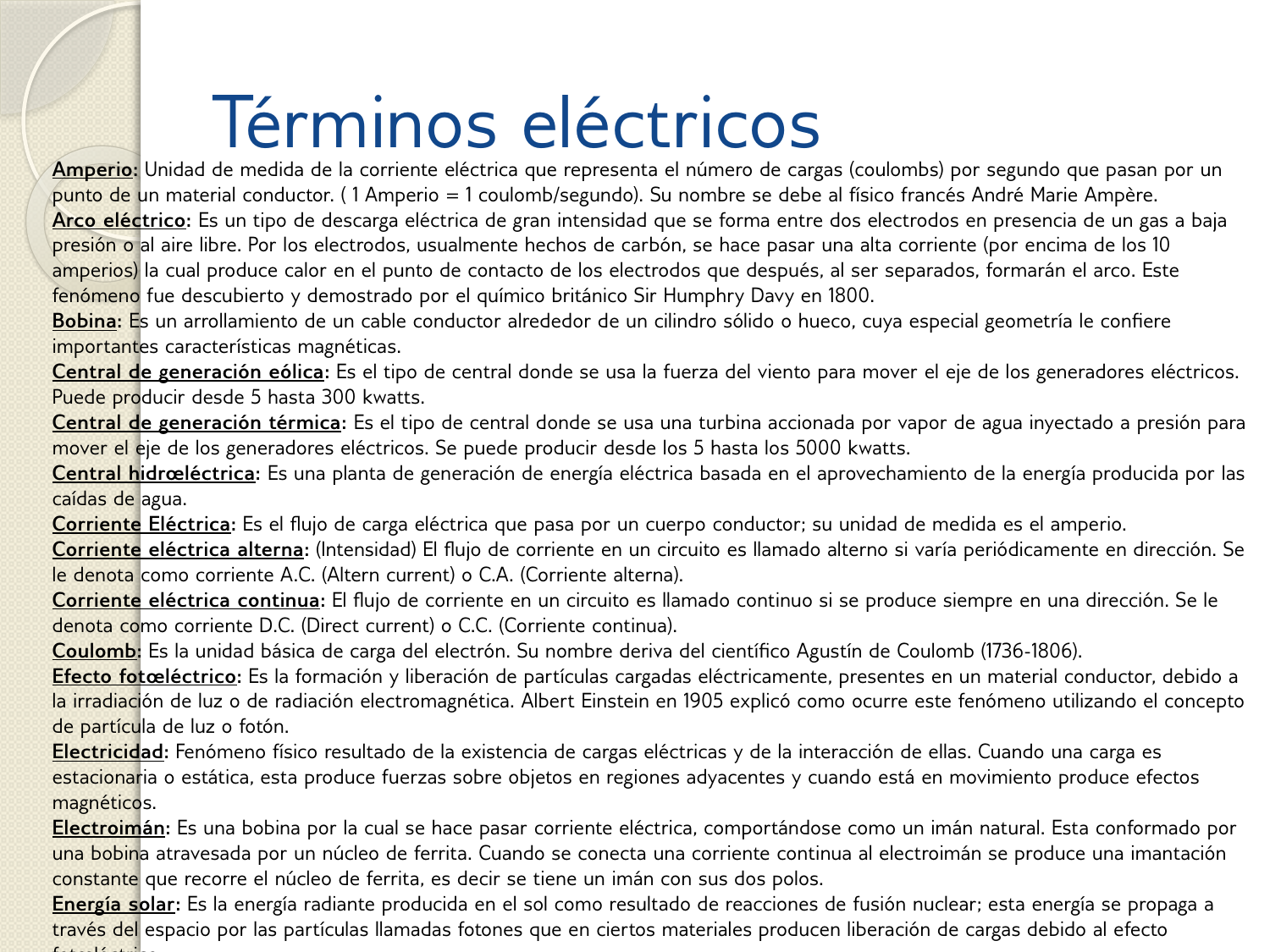

# Términos eléctricos
Amperio: Unidad de medida de la corriente eléctrica que representa el número de cargas (coulombs) por segundo que pasan por un punto de un material conductor. ( 1 Amperio = 1 coulomb/segundo). Su nombre se debe al físico francés André Marie Ampère.
Arco eléctrico: Es un tipo de descarga eléctrica de gran intensidad que se forma entre dos electrodos en presencia de un gas a baja presión o al aire libre. Por los electrodos, usualmente hechos de carbón, se hace pasar una alta corriente (por encima de los 10 amperios) la cual produce calor en el punto de contacto de los electrodos que después, al ser separados, formarán el arco. Este fenómeno fue descubierto y demostrado por el químico británico Sir Humphry Davy en 1800.
Bobina: Es un arrollamiento de un cable conductor alrededor de un cilindro sólido o hueco, cuya especial geometría le confiere importantes características magnéticas.
Central de generación eólica: Es el tipo de central donde se usa la fuerza del viento para mover el eje de los generadores eléctricos. Puede producir desde 5 hasta 300 kwatts.
Central de generación térmica: Es el tipo de central donde se usa una turbina accionada por vapor de agua inyectado a presión para mover el eje de los generadores eléctricos. Se puede producir desde los 5 hasta los 5000 kwatts.
Central hidroeléctrica: Es una planta de generación de energía eléctrica basada en el aprovechamiento de la energía producida por las caídas de agua.
Corriente Eléctrica: Es el flujo de carga eléctrica que pasa por un cuerpo conductor; su unidad de medida es el amperio.
Corriente eléctrica alterna: (Intensidad) El flujo de corriente en un circuito es llamado alterno si varía periódicamente en dirección. Se le denota como corriente A.C. (Altern current) o C.A. (Corriente alterna).
Corriente eléctrica continua: El flujo de corriente en un circuito es llamado continuo si se produce siempre en una dirección. Se le denota como corriente D.C. (Direct current) o C.C. (Corriente continua).
Coulomb: Es la unidad básica de carga del electrón. Su nombre deriva del científico Agustín de Coulomb (1736-1806).
Efecto fotoeléctrico: Es la formación y liberación de partículas cargadas eléctricamente, presentes en un material conductor, debido a la irradiación de luz o de radiación electromagnética. Albert Einstein en 1905 explicó como ocurre este fenómeno utilizando el concepto de partícula de luz o fotón.
Electricidad: Fenómeno físico resultado de la existencia de cargas eléctricas y de la interacción de ellas. Cuando una carga es estacionaria o estática, esta produce fuerzas sobre objetos en regiones adyacentes y cuando está en movimiento produce efectos magnéticos.
Electroimán: Es una bobina por la cual se hace pasar corriente eléctrica, comportándose como un imán natural. Esta conformado por una bobina atravesada por un núcleo de ferrita. Cuando se conecta una corriente continua al electroimán se produce una imantación constante que recorre el núcleo de ferrita, es decir se tiene un imán con sus dos polos.
Energía solar: Es la energía radiante producida en el sol como resultado de reacciones de fusión nuclear; esta energía se propaga a través del espacio por las partículas llamadas fotones que en ciertos materiales producen liberación de cargas debido al efecto fotoeléctrico.
.